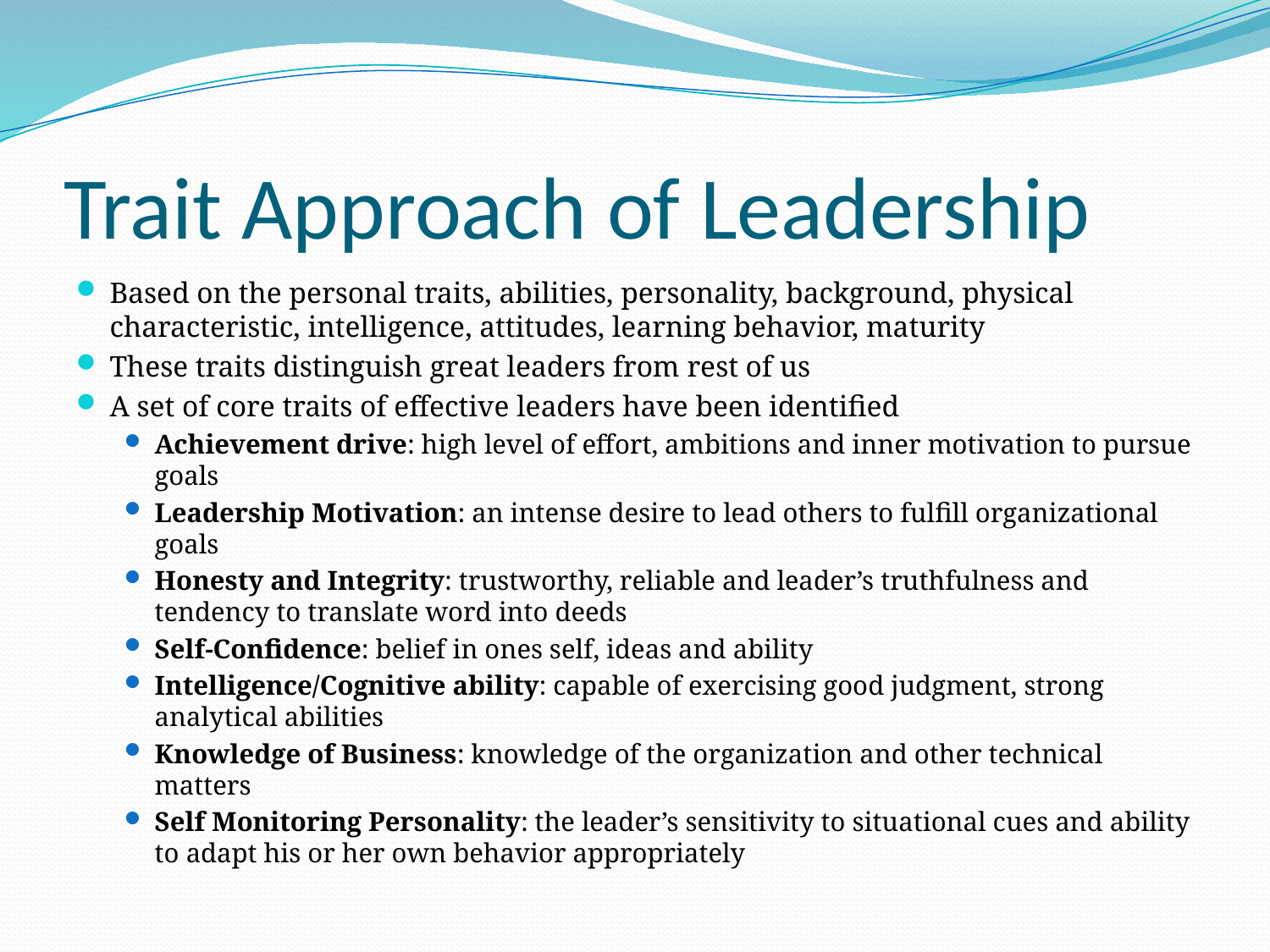

# Trait Approach of Leadership
Based on the personal traits, abilities, personality, background, physical characteristic, intelligence, attitudes, learning behavior, maturity
These traits distinguish great leaders from rest of us
A set of core traits of effective leaders have been identified
Achievement drive: high level of effort, ambitions and inner motivation to pursue goals
Leadership Motivation: an intense desire to lead others to fulfill organizational goals
Honesty and Integrity: trustworthy, reliable and leader’s truthfulness and tendency to translate word into deeds
Self-Confidence: belief in ones self, ideas and ability
Intelligence/Cognitive ability: capable of exercising good judgment, strong analytical abilities
Knowledge of Business: knowledge of the organization and other technical matters
Self Monitoring Personality: the leader’s sensitivity to situational cues and ability to adapt his or her own behavior appropriately